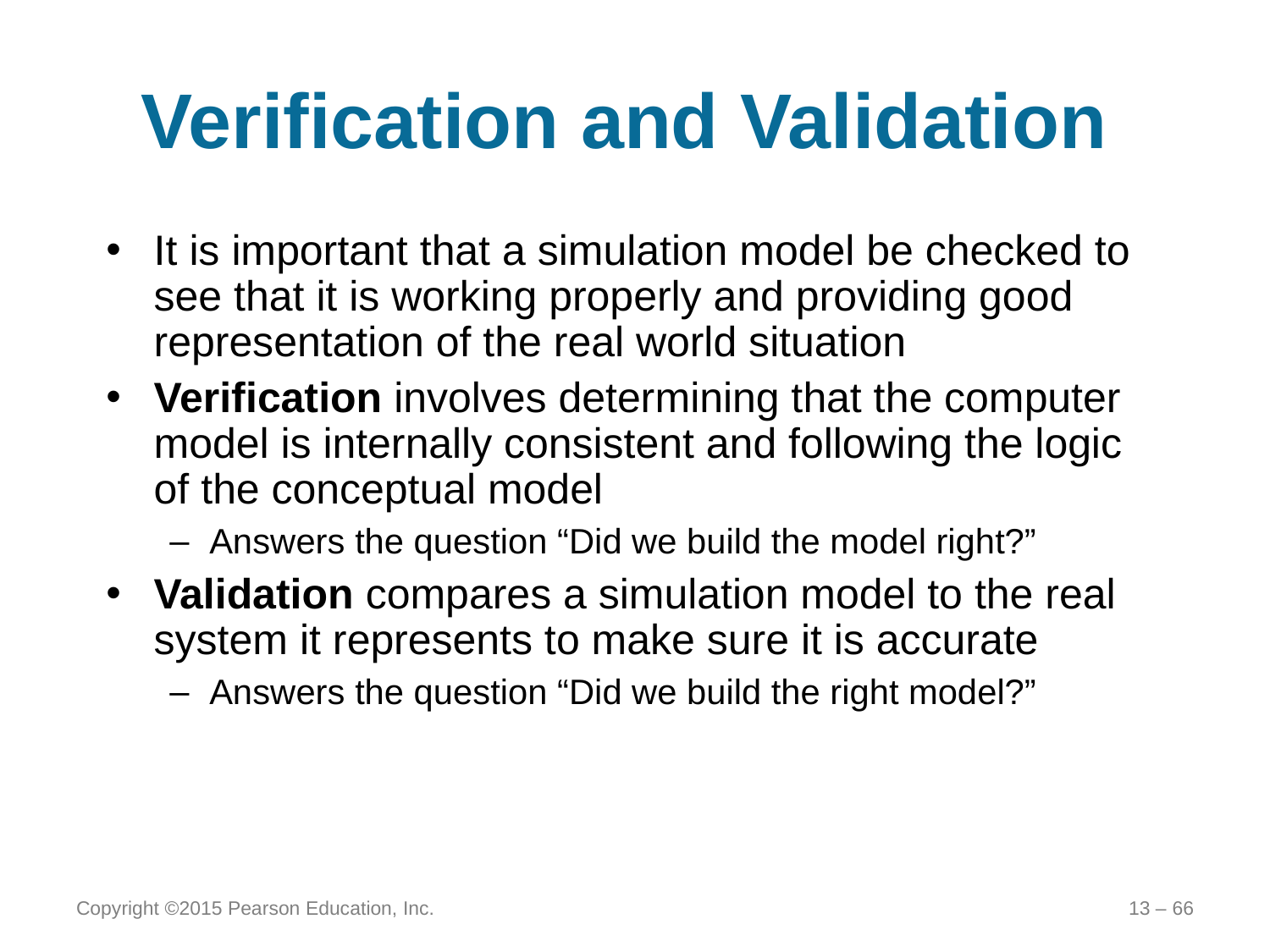

# Verification and Validation
It is important that a simulation model be checked to see that it is working properly and providing good representation of the real world situation
Verification involves determining that the computer model is internally consistent and following the logic of the conceptual model
Answers the question “Did we build the model right?”
Validation compares a simulation model to the real system it represents to make sure it is accurate
Answers the question “Did we build the right model?”
Copyright ©2015 Pearson Education, Inc.
13 – 66